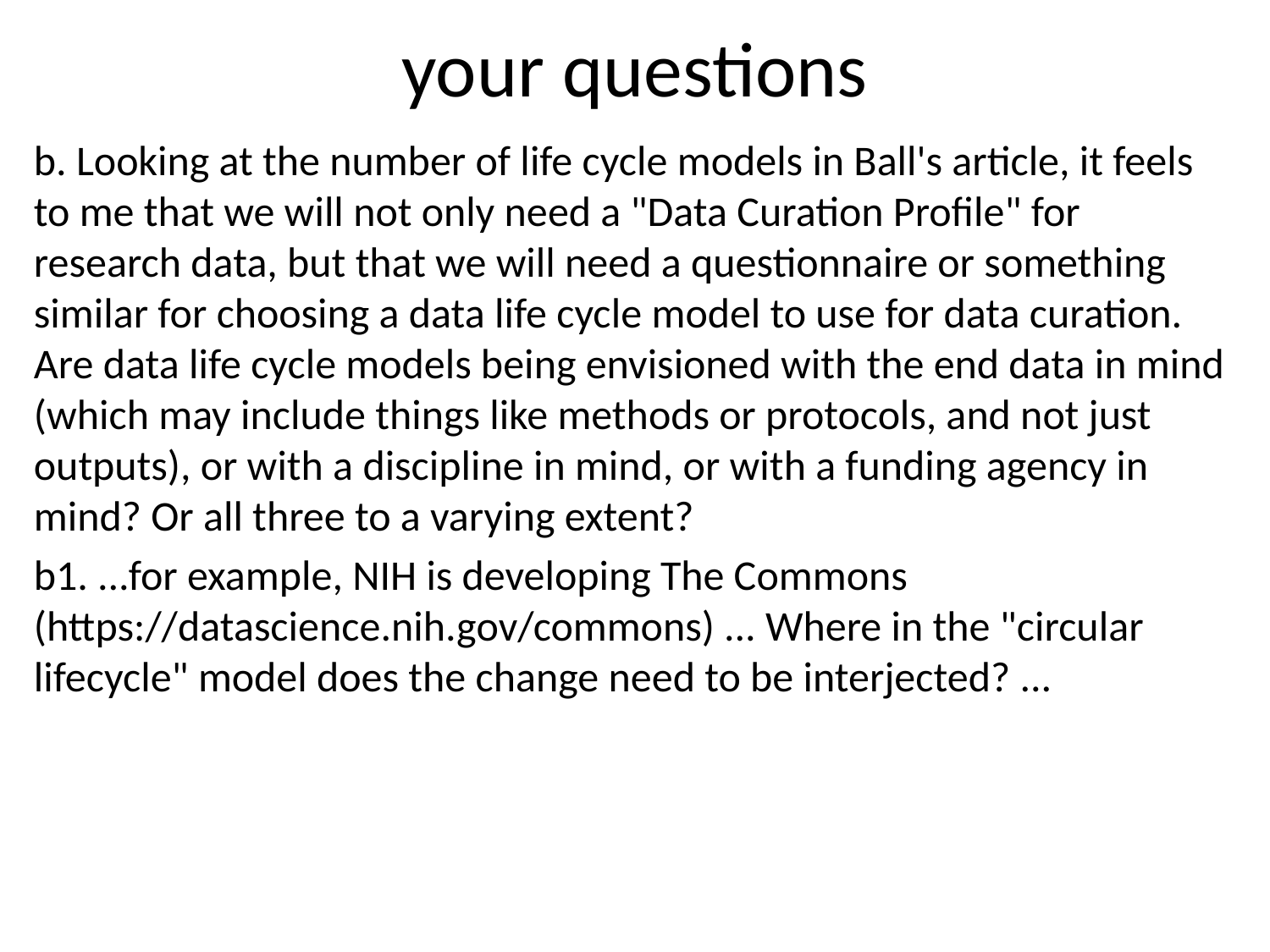

# your questions
b. Looking at the number of life cycle models in Ball's article, it feels to me that we will not only need a "Data Curation Profile" for research data, but that we will need a questionnaire or something similar for choosing a data life cycle model to use for data curation. Are data life cycle models being envisioned with the end data in mind (which may include things like methods or protocols, and not just outputs), or with a discipline in mind, or with a funding agency in mind? Or all three to a varying extent?
b1. ...for example, NIH is developing The Commons (https://datascience.nih.gov/commons) ... Where in the "circular lifecycle" model does the change need to be interjected? ...